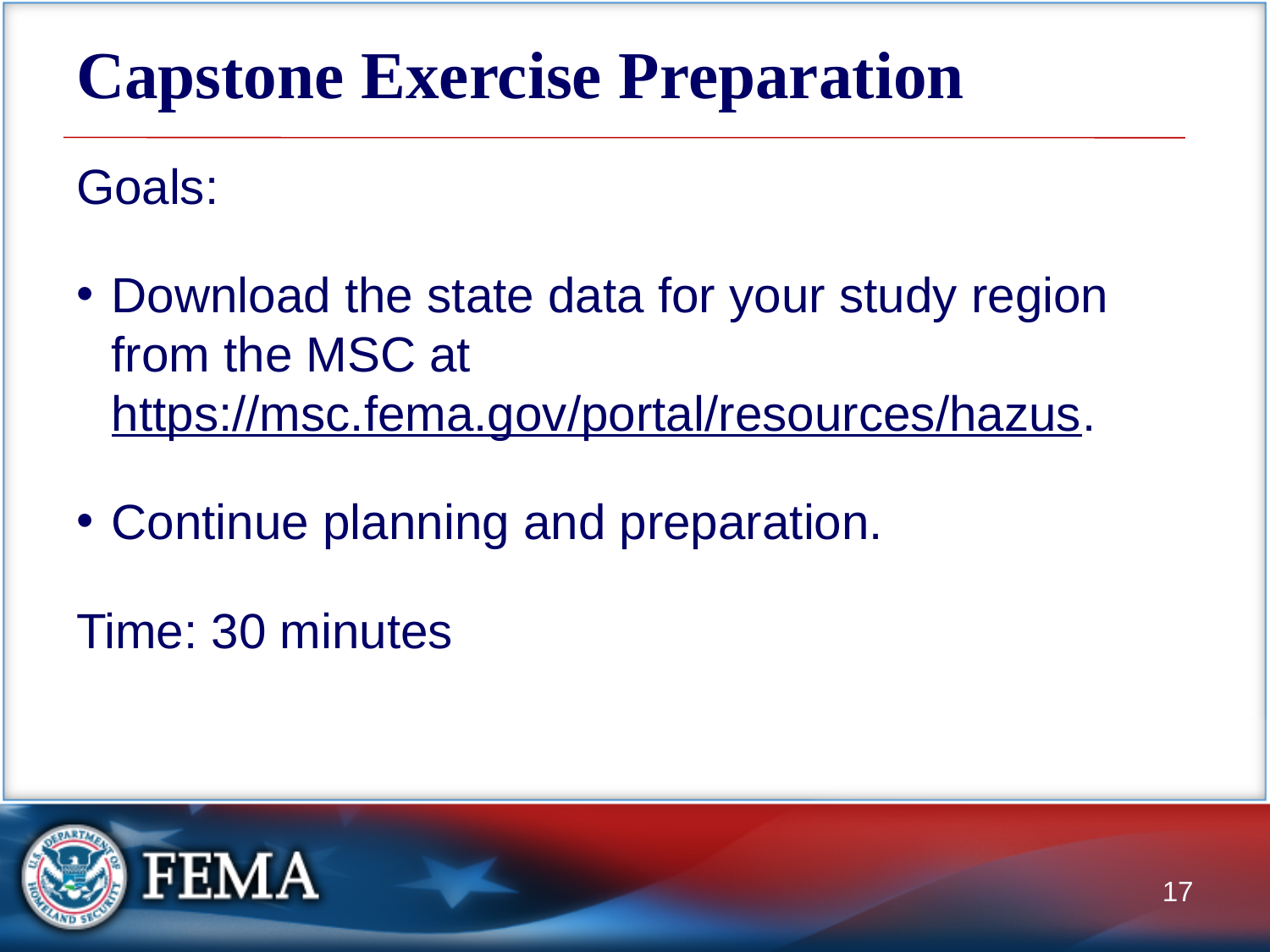

# Capstone Exercise Preparation
Goals:
Download the state data for your study region from the MSC at https://msc.fema.gov/portal/resources/hazus.
Continue planning and preparation.
Time: 30 minutes
17